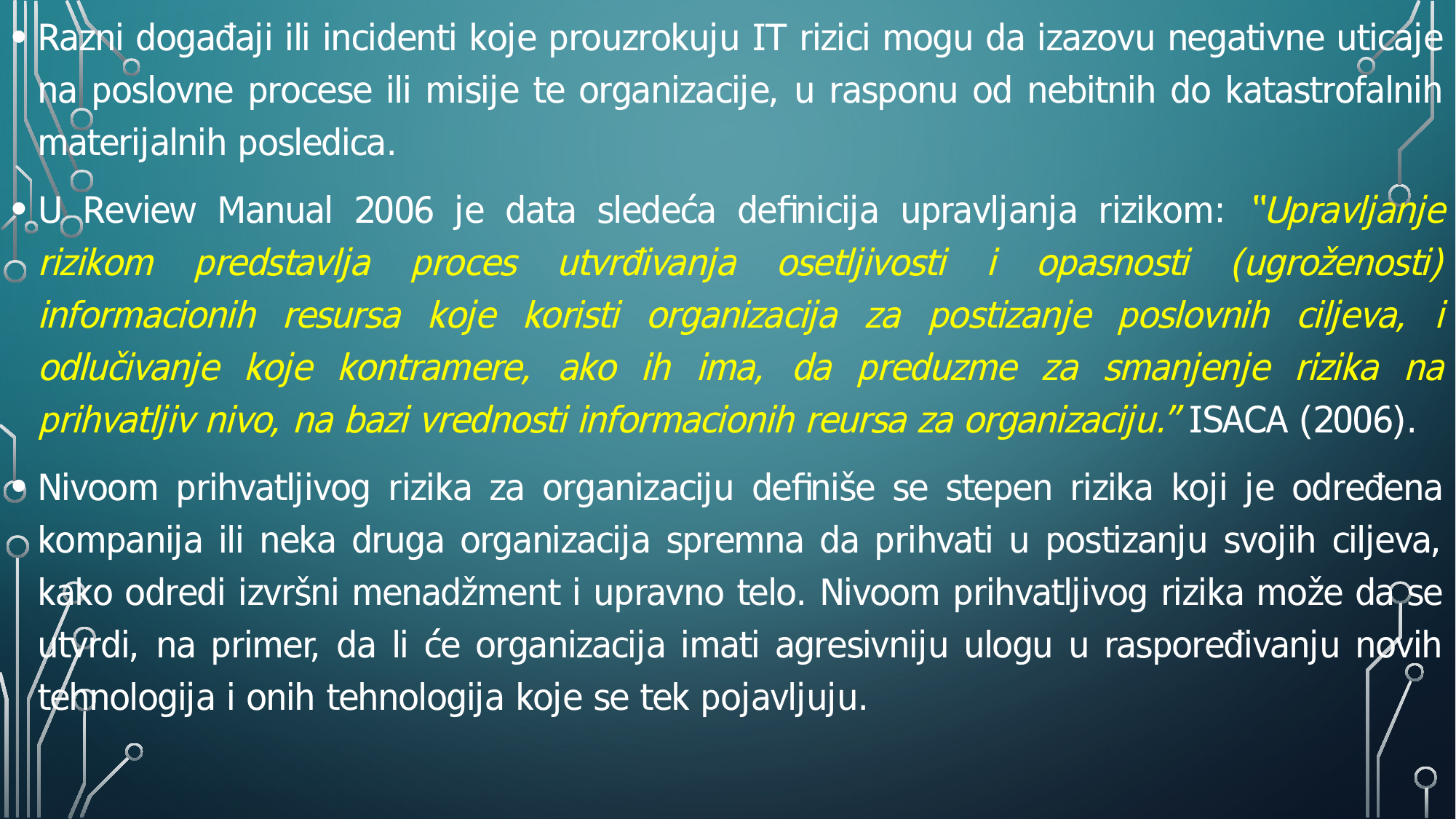

Razni događaji ili incidenti koje prouzrokuju IT rizici mogu da izazovu negativne uticaje na poslovne procese ili misije te organizacije, u rasponu od nebitnih do katastrofalnih materijalnih posledica.
U Review Manual 2006 je data sledeća definicija upravljanja rizikom: “Upravljanje rizikom predstavlja proces utvrđivanja osetljivosti i opasnosti (ugroženosti) informacionih resursa koje koristi organizacija za postizanje poslovnih ciljeva, i odlučivanje koje kontramere, ako ih ima, da preduzme za smanjenje rizika na prihvatljiv nivo, na bazi vrednosti informacionih reursa za organizaciju.” ISACA (2006).
Nivoom prihvatljivog rizika za organizaciju definiše se stepen rizika koji je određena kompanija ili neka druga organizacija spremna da prihvati u postizanju svojih ciljeva, kako odredi izvršni menadžment i upravno telo. Nivoom prihvatljivog rizika može da se utvrdi, na primer, da li će organizacija imati agresivniju ulogu u raspoređivanju novih tehnologija i onih tehnologija koje se tek pojavljuju.